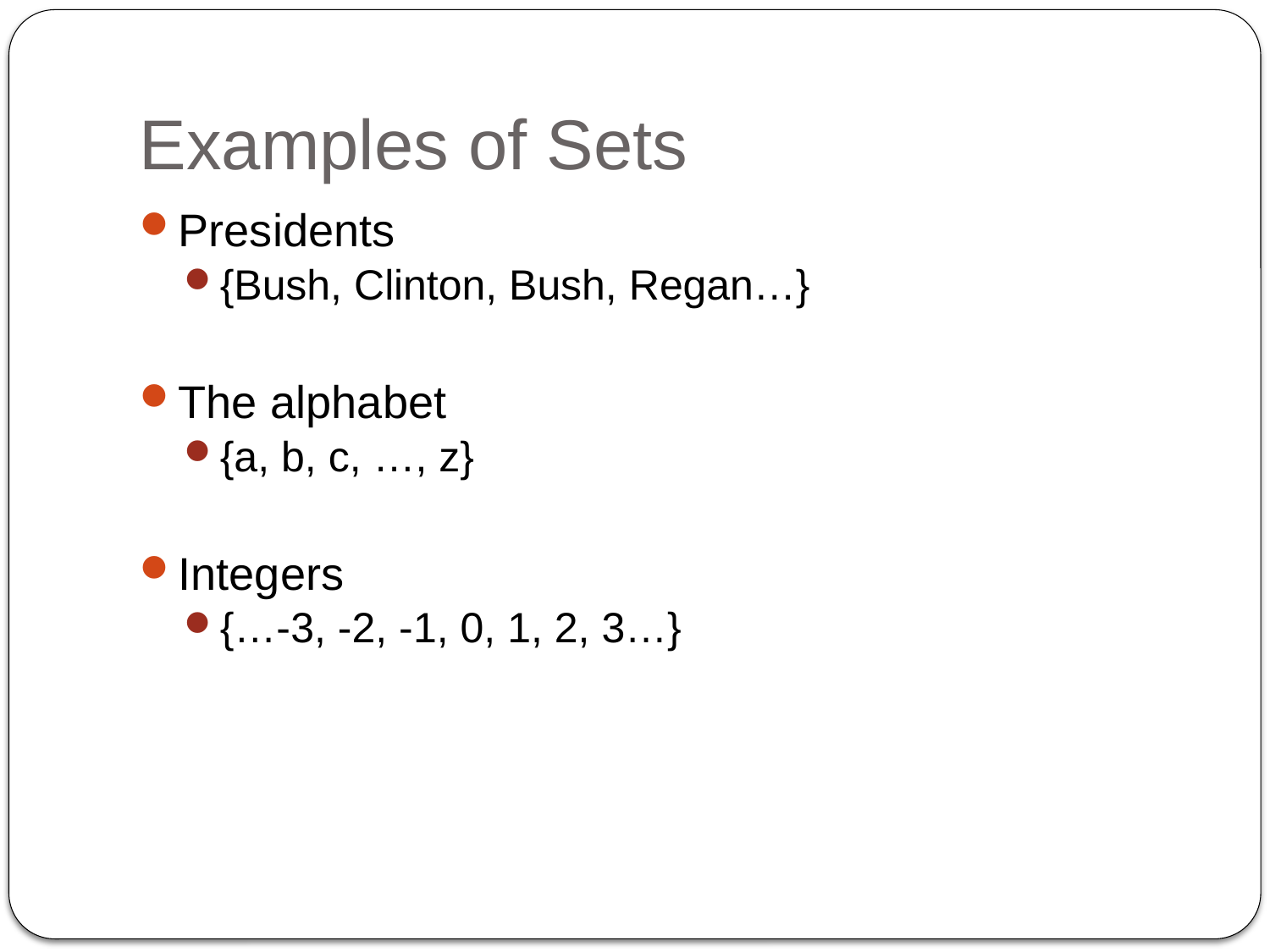

# Examples of Sets
Presidents
{Bush, Clinton, Bush, Regan…}

The alphabet
{a, b, c, …, z}

Integers
{…-3, -2, -1, 0, 1, 2, 3…}